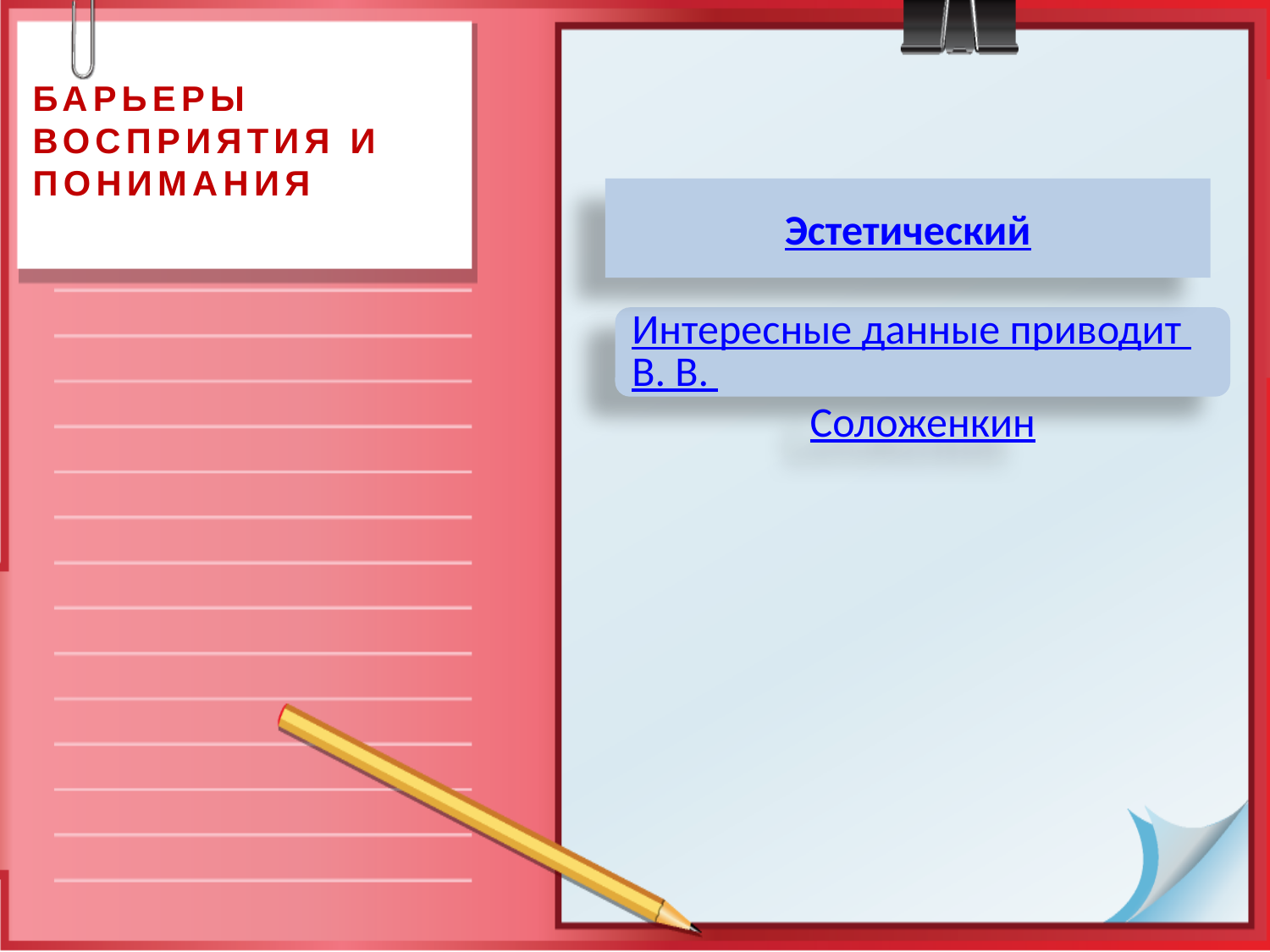

# Барьеры восприятия и понимания
Эстетический
Интересные данные приводит В. В. Соложенкин